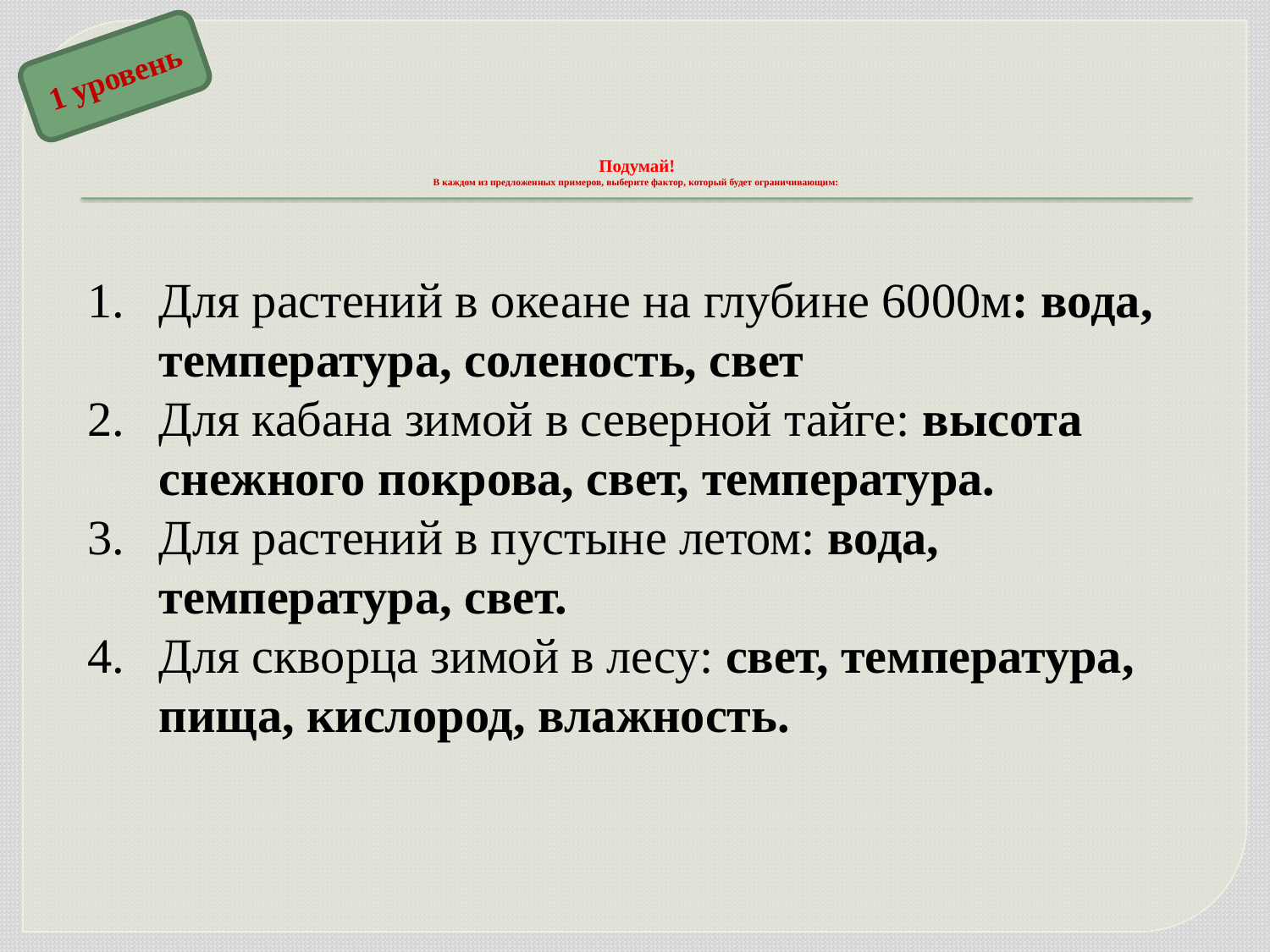

# Подумай! В каждом из предложенных примеров, выберите фактор, который будет ограничивающим:
1 уровень
Для растений в океане на глубине 6000м: вода, температура, соленость, свет
Для кабана зимой в северной тайге: высота снежного покрова, свет, температура.
Для растений в пустыне летом: вода, температура, свет.
Для скворца зимой в лесу: свет, температура, пища, кислород, влажность.